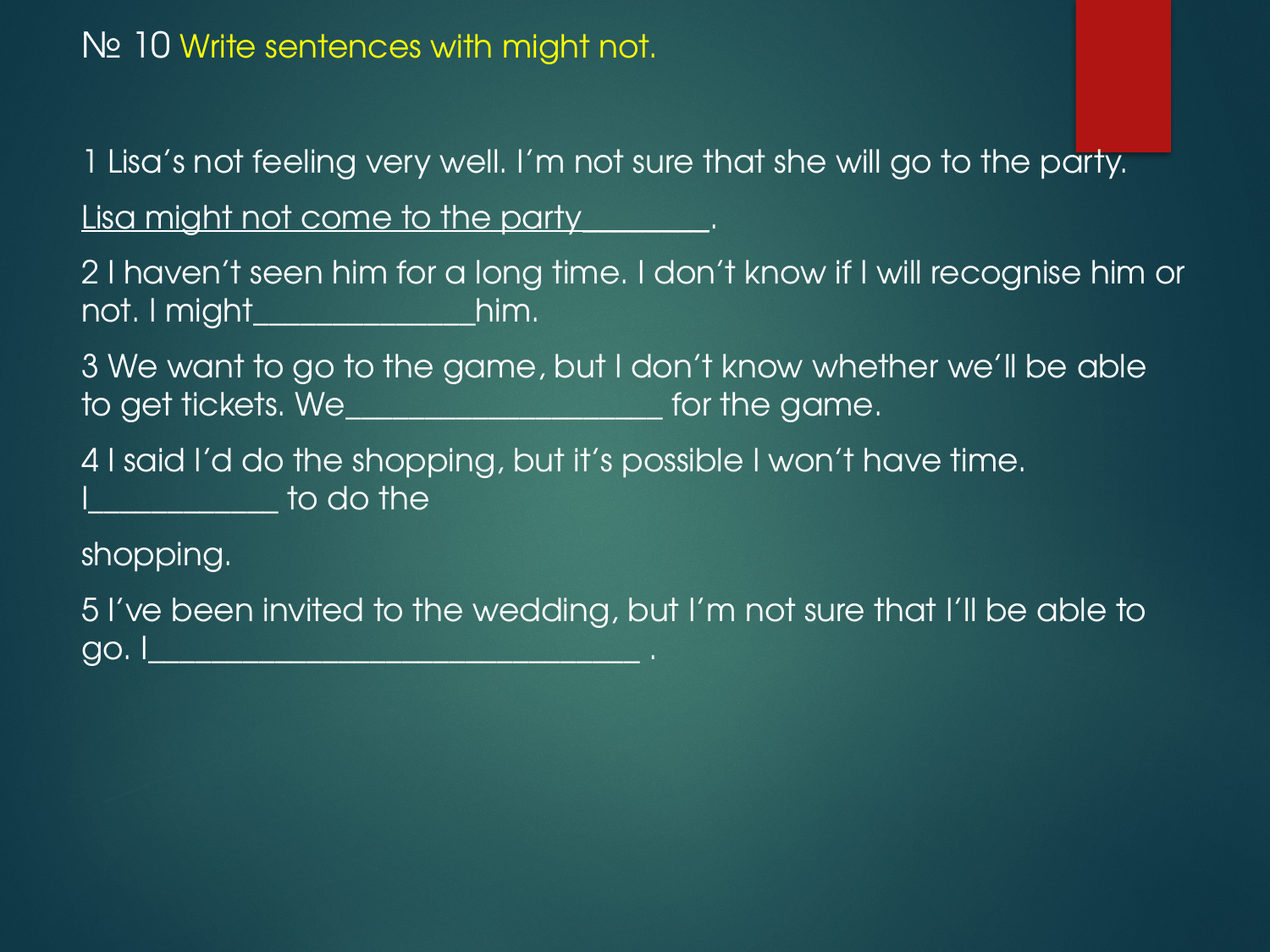

№ 10 Write sentences with might not.
1 Lisa’s not feeling very well. I’m not sure that she will go to the party.
Lisa might not come to the party________.
2 I haven’t seen him for a long time. I don’t know if I will recognise him or not. I might______________him.
3 We want to go to the game, but I don’t know whether we’ll be able to get tickets. We____________________ for the game.
4 I said I’d do the shopping, but it’s possible I won’t have time. I____________ to do the
shopping.
5 I’ve been invited to the wedding, but I’m not sure that I’ll be able to go. I_______________________________ .